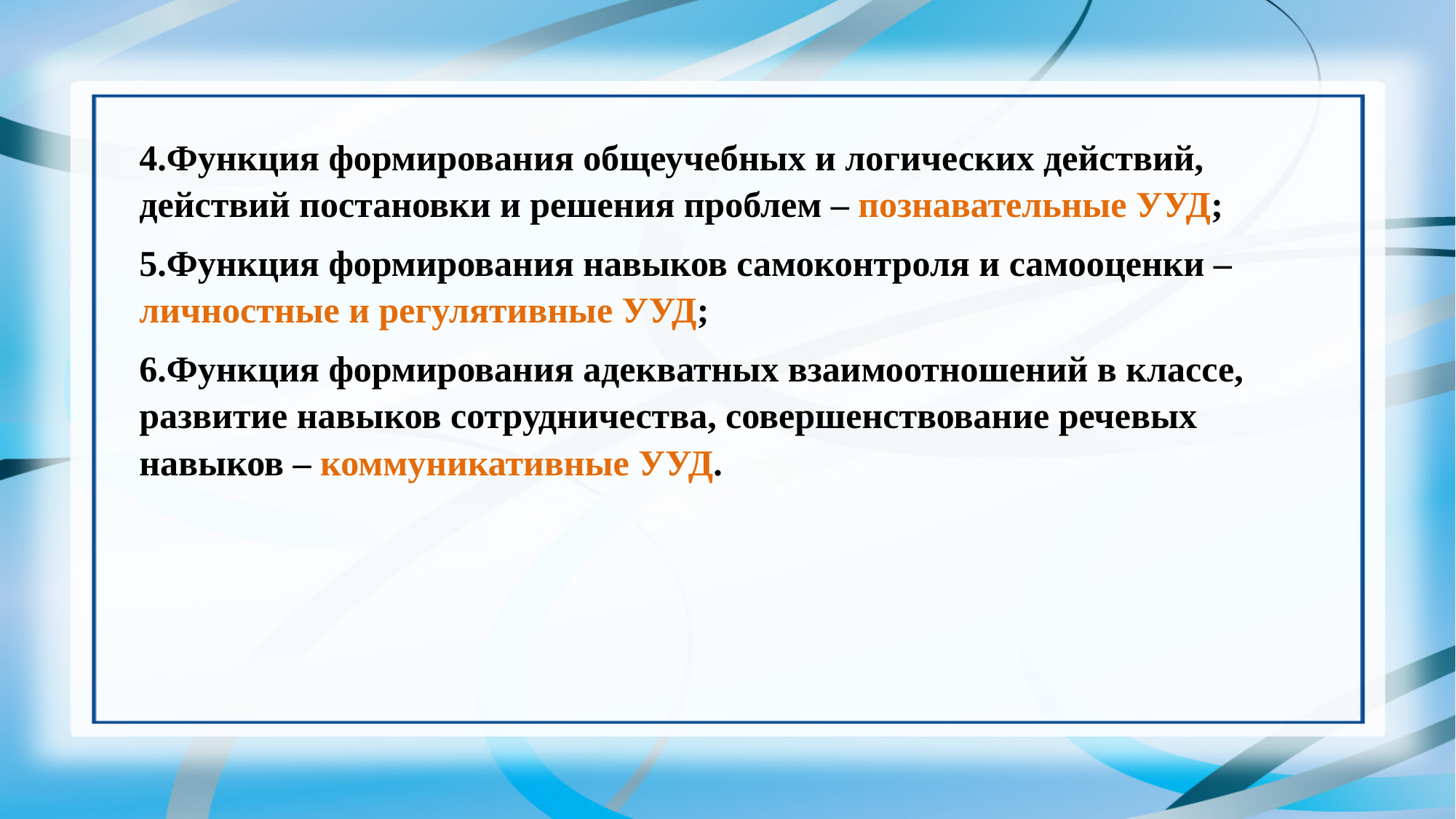

4.Функция формирования общеучебных и логических действий, действий постановки и решения проблем – познавательные УУД;
5.Функция формирования навыков самоконтроля и самооценки – личностные и регулятивные УУД;
6.Функция формирования адекватных взаимоотношений в классе, развитие навыков сотрудничества, совершенствование речевых навыков – коммуникативные УУД.